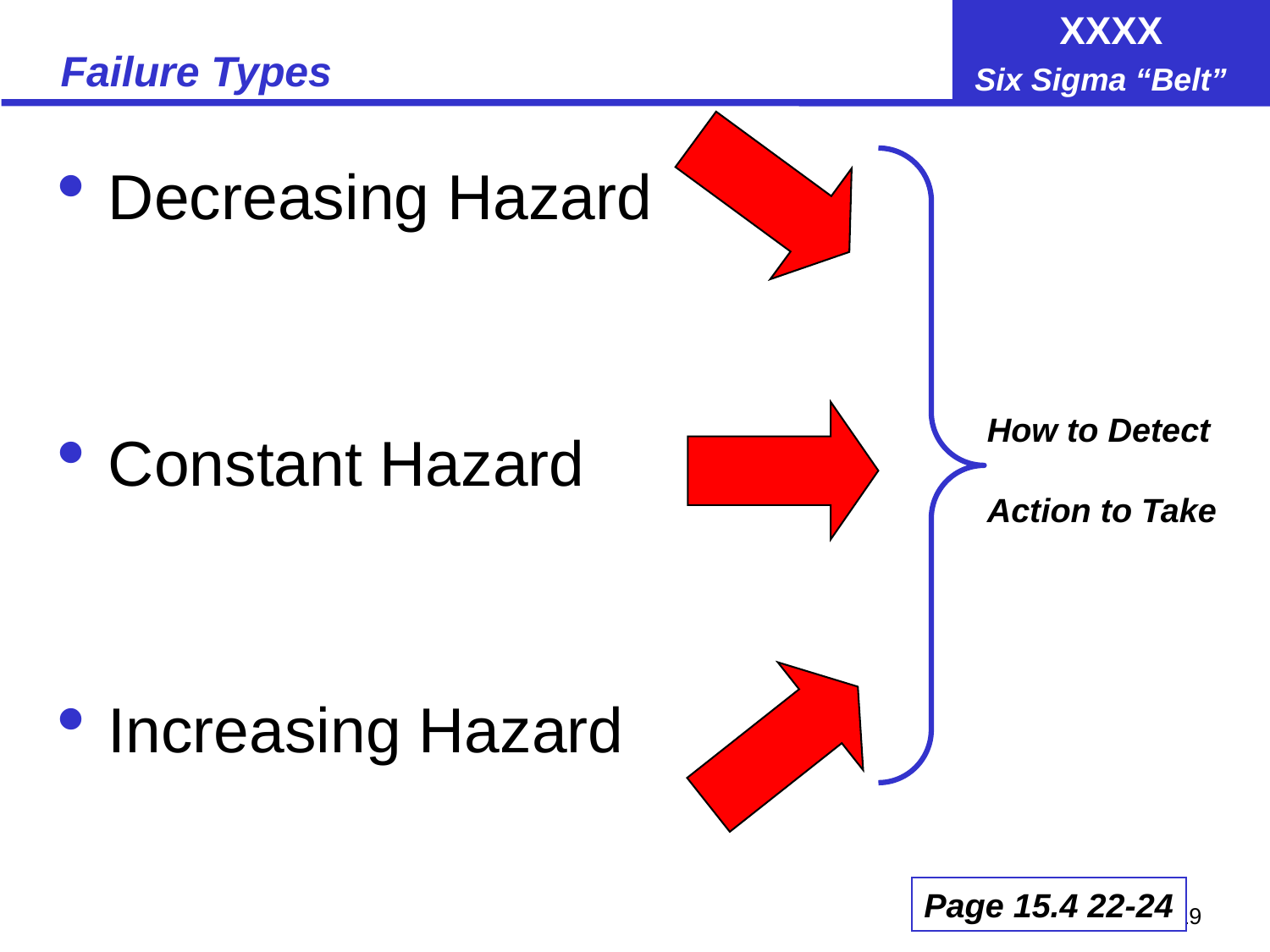

# Failure Types

Decreasing Hazard

Constant Hazard

Increasing Hazard

How to Detect

Action to Take

Page 15.4 22-24